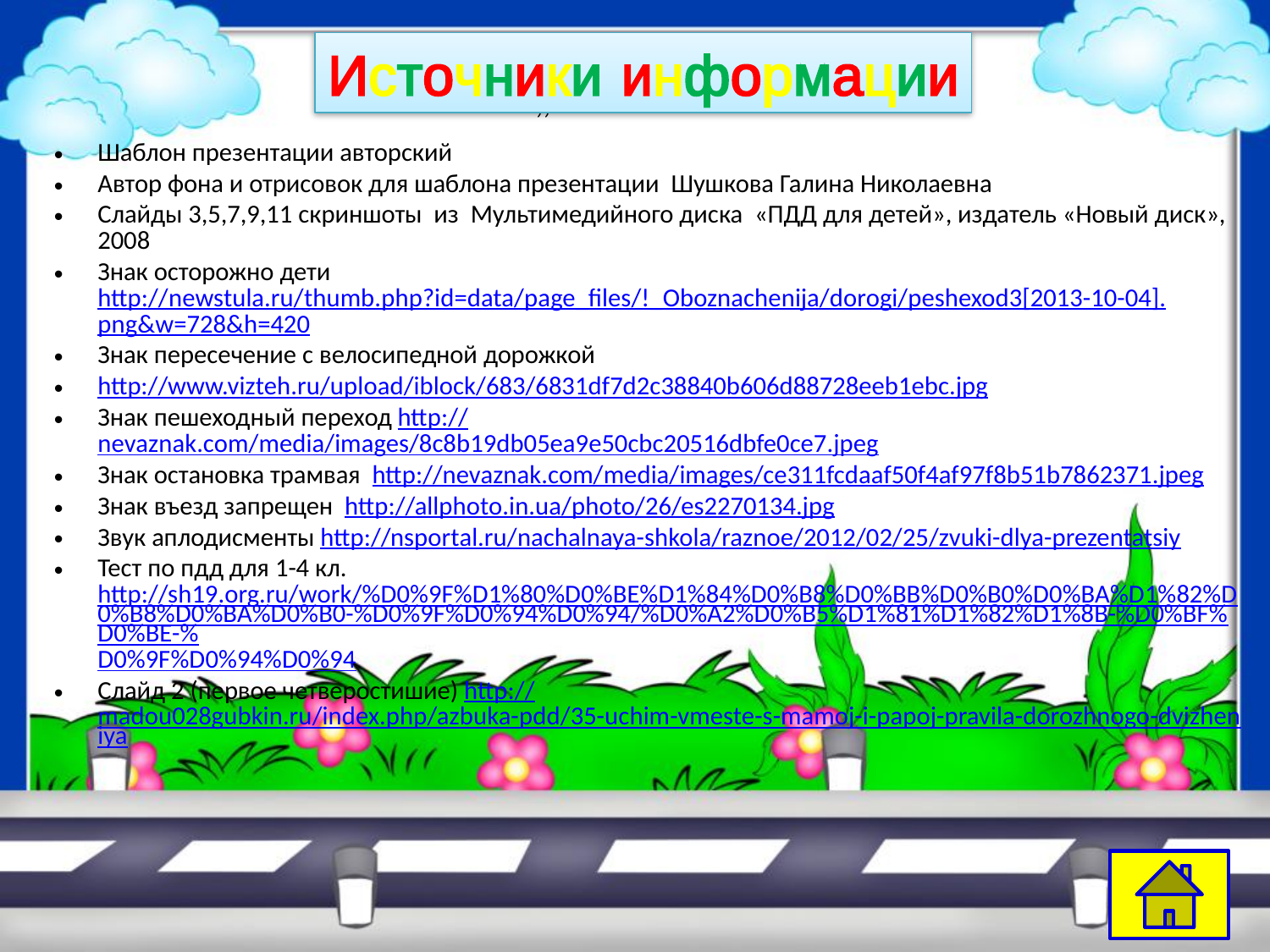

Источники информации
,,

Шаблон презентации авторский
Автор фона и отрисовок для шаблона презентации  Шушкова Галина Николаевна
Слайды 3,5,7,9,11 скриншоты  из  Мультимедийного диска  «ПДД для детей», издатель «Новый диск», 2008
Знак осторожно дети http://newstula.ru/thumb.php?id=data/page_files/!_Oboznachenija/dorogi/peshexod3[2013-10-04].png&w=728&h=420
Знак пересечение с велосипедной дорожкой
http://www.vizteh.ru/upload/iblock/683/6831df7d2c38840b606d88728eeb1ebc.jpg
Знак пешеходный переход http://nevaznak.com/media/images/8c8b19db05ea9e50cbc20516dbfe0ce7.jpeg
Знак остановка трамвая  http://nevaznak.com/media/images/ce311fcdaaf50f4af97f8b51b7862371.jpeg
Знак въезд запрещен  http://allphoto.in.ua/photo/26/es2270134.jpg
Звук аплодисменты http://nsportal.ru/nachalnaya-shkola/raznoe/2012/02/25/zvuki-dlya-prezentatsiy
Тест по пдд для 1-4 кл. http://sh19.org.ru/work/%D0%9F%D1%80%D0%BE%D1%84%D0%B8%D0%BB%D0%B0%D0%BA%D1%82%D0%B8%D0%BA%D0%B0-%D0%9F%D0%94%D0%94/%D0%A2%D0%B5%D1%81%D1%82%D1%8B-%D0%BF%D0%BE-%D0%9F%D0%94%D0%94
Слайд 2 (первое четверостишие) http://madou028gubkin.ru/index.php/azbuka-pdd/35-uchim-vmeste-s-mamoj-i-papoj-pravila-dorozhnogo-dvizheniya